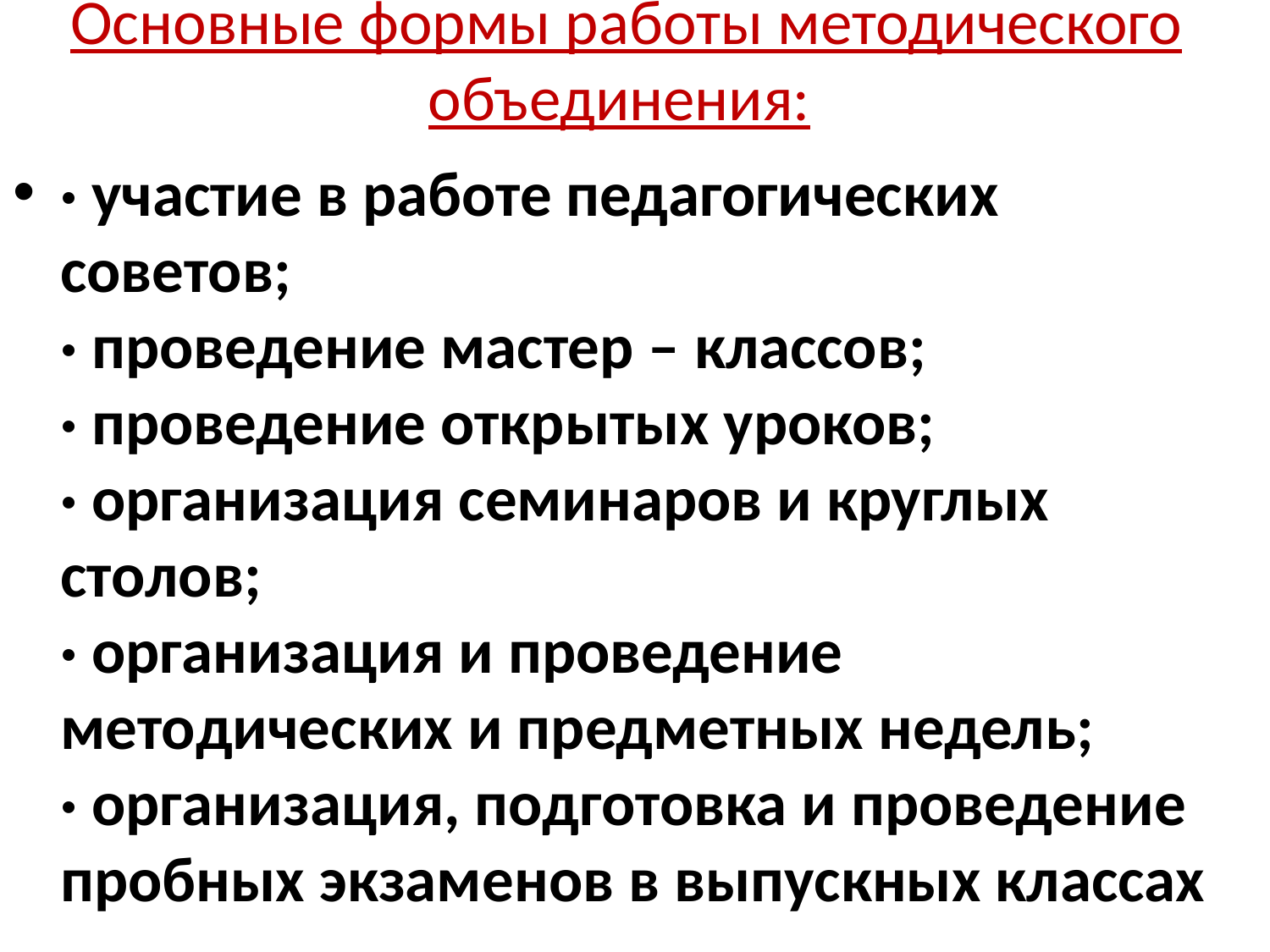

# Основные формы работы методического объединения:
· участие в работе педагогических советов;
· проведение мастер – классов; 
· проведение открытых уроков; 
· организация семинаров и круглых столов; 
· организация и проведение методических и предметных недель; 
· организация, подготовка и проведение пробных экзаменов в выпускных классах